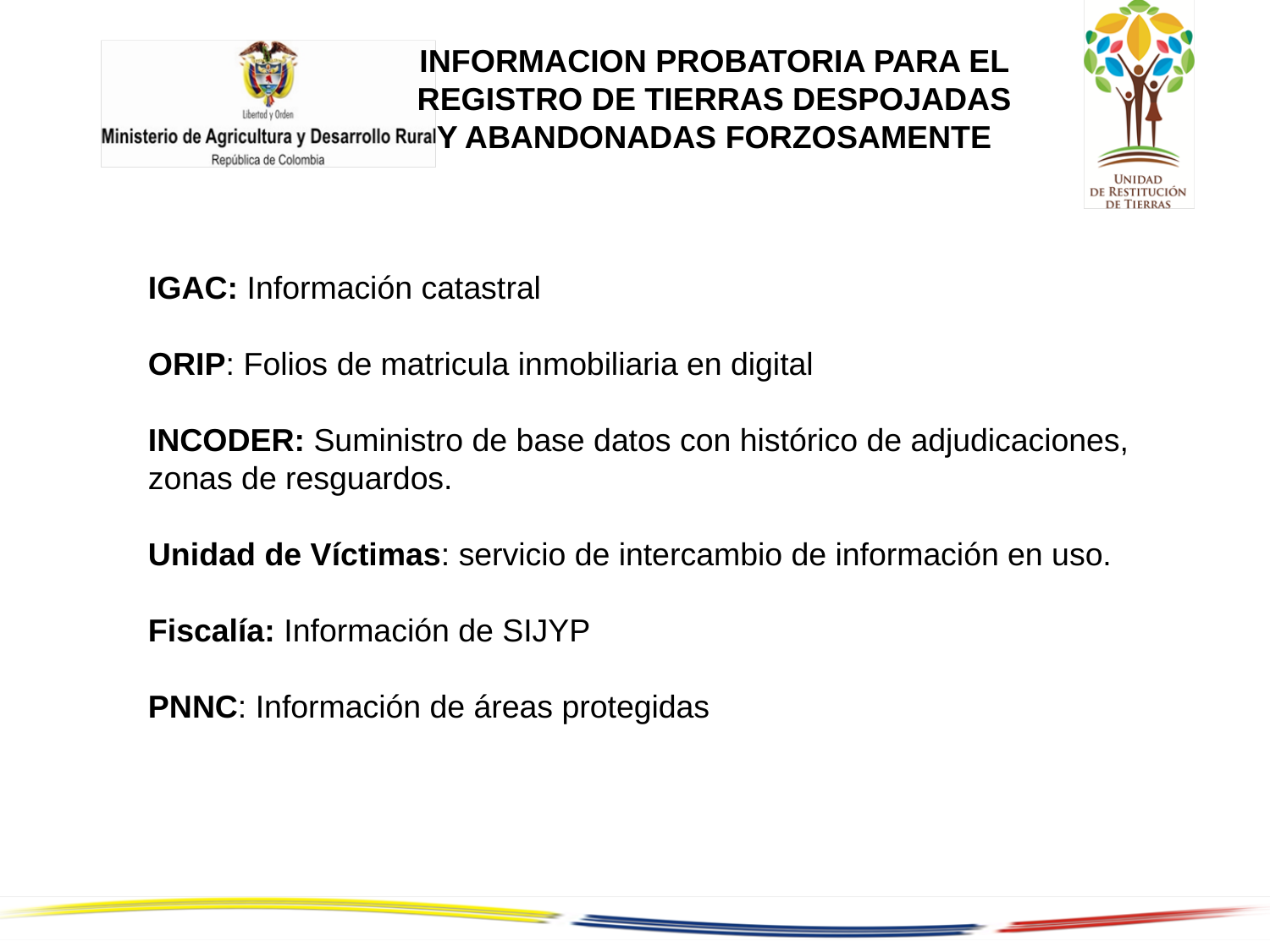

INFORMACION PROBATORIA PARA EL REGISTRO DE TIERRAS DESPOJADAS Y ABANDONADAS FORZOSAMENTE
IGAC: Información catastral

ORIP: Folios de matricula inmobiliaria en digital

INCODER: Suministro de base datos con histórico de adjudicaciones, zonas de resguardos.

Unidad de Víctimas: servicio de intercambio de información en uso.

Fiscalía: Información de SIJYP

PNNC: Información de áreas protegidas